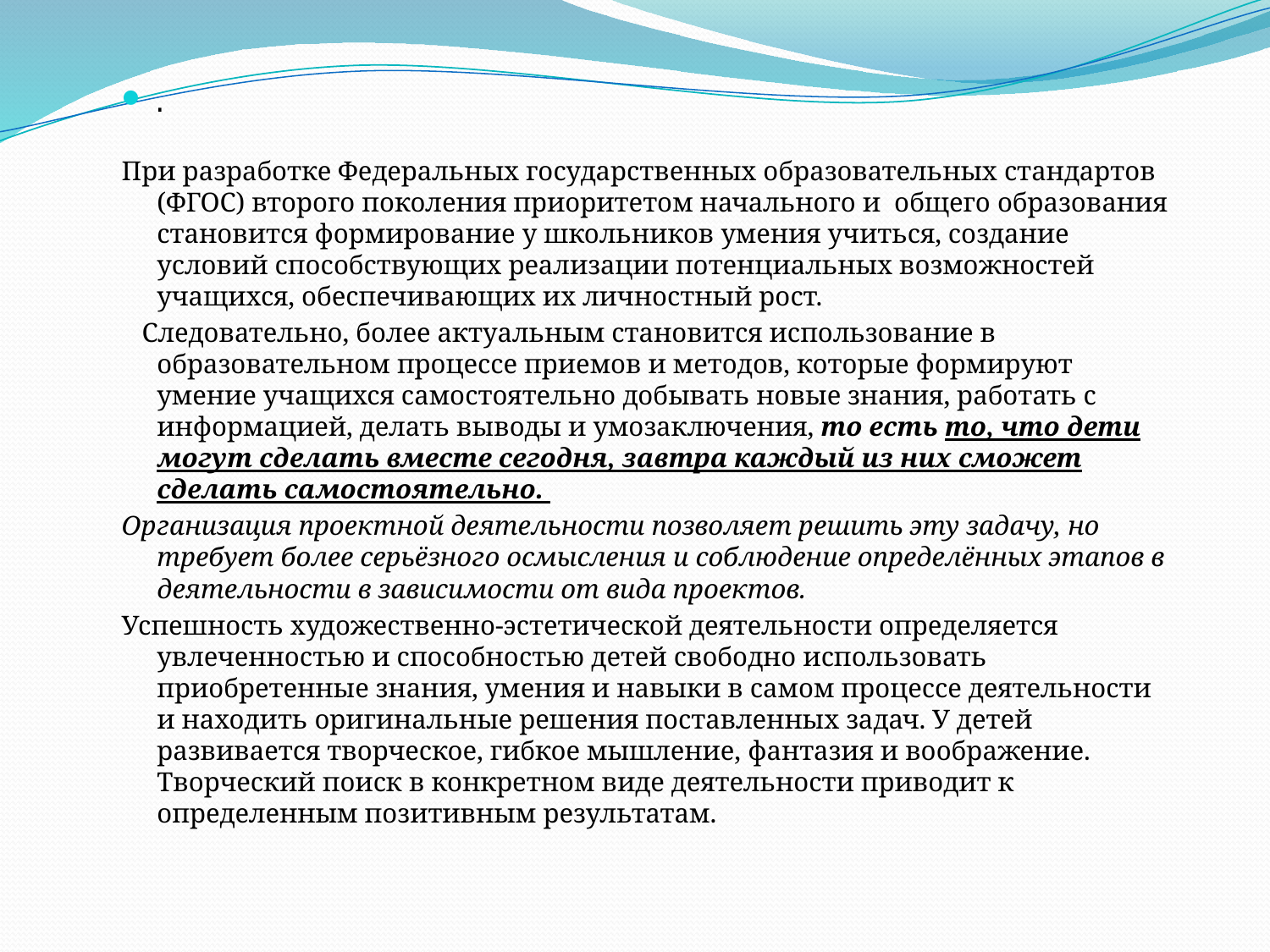

.

При разработке Федеральных государственных образовательных стандартов (ФГОС) второго поколения приоритетом начального и  общего образования становится формирование у школьников умения учиться, создание условий способствующих реализации потенциальных возможностей учащихся, обеспечивающих их личностный рост.
   Следовательно, более актуальным становится использование в образовательном процессе приемов и методов, которые формируют умение учащихся самостоятельно добывать новые знания, работать с информацией, делать выводы и умозаключения, то есть то, что дети могут сделать вместе сегодня, завтра каждый из них сможет сделать самостоятельно.
Организация проектной деятельности позволяет решить эту задачу, но требует более серьёзного осмысления и соблюдение определённых этапов в деятельности в зависимости от вида проектов.
Успешность художественно-эстетической деятельности определяется увлеченностью и способностью детей свободно использовать приобретенные знания, умения и навыки в самом процессе деятельности и находить оригинальные решения поставленных задач. У детей развивается творческое, гибкое мышление, фантазия и воображение. Творческий поиск в конкретном виде деятельности приводит к определенным позитивным результатам.